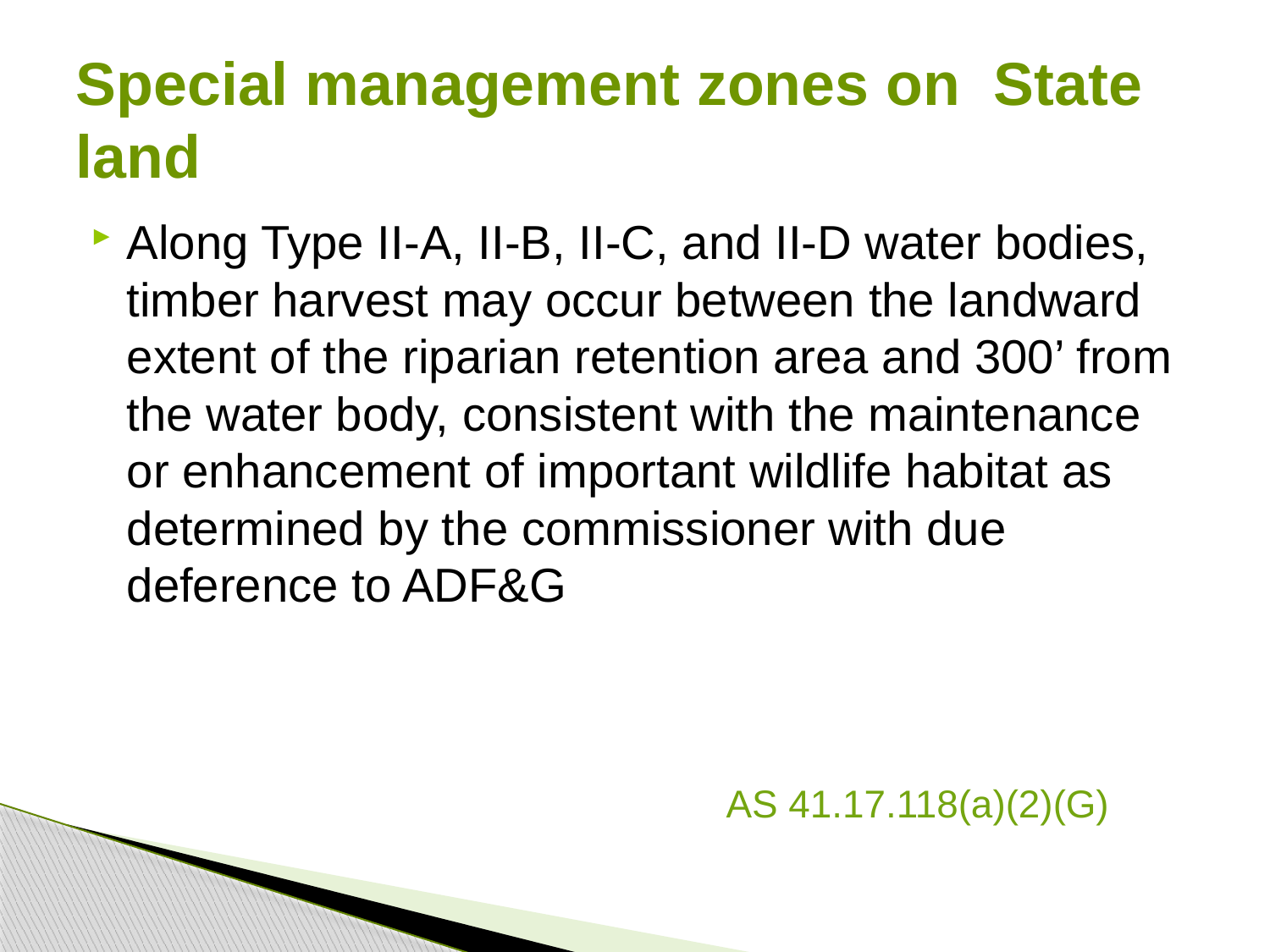

# Special management zones on  State land
Along Type II-A, II-B, II-C, and II-D water bodies, timber harvest may occur between the landward extent of the riparian retention area and 300’ from the water body, consistent with the maintenance or enhancement of important wildlife habitat as determined by the commissioner with due deference to ADF&G

					AS 41.17.118(a)(2)(G)